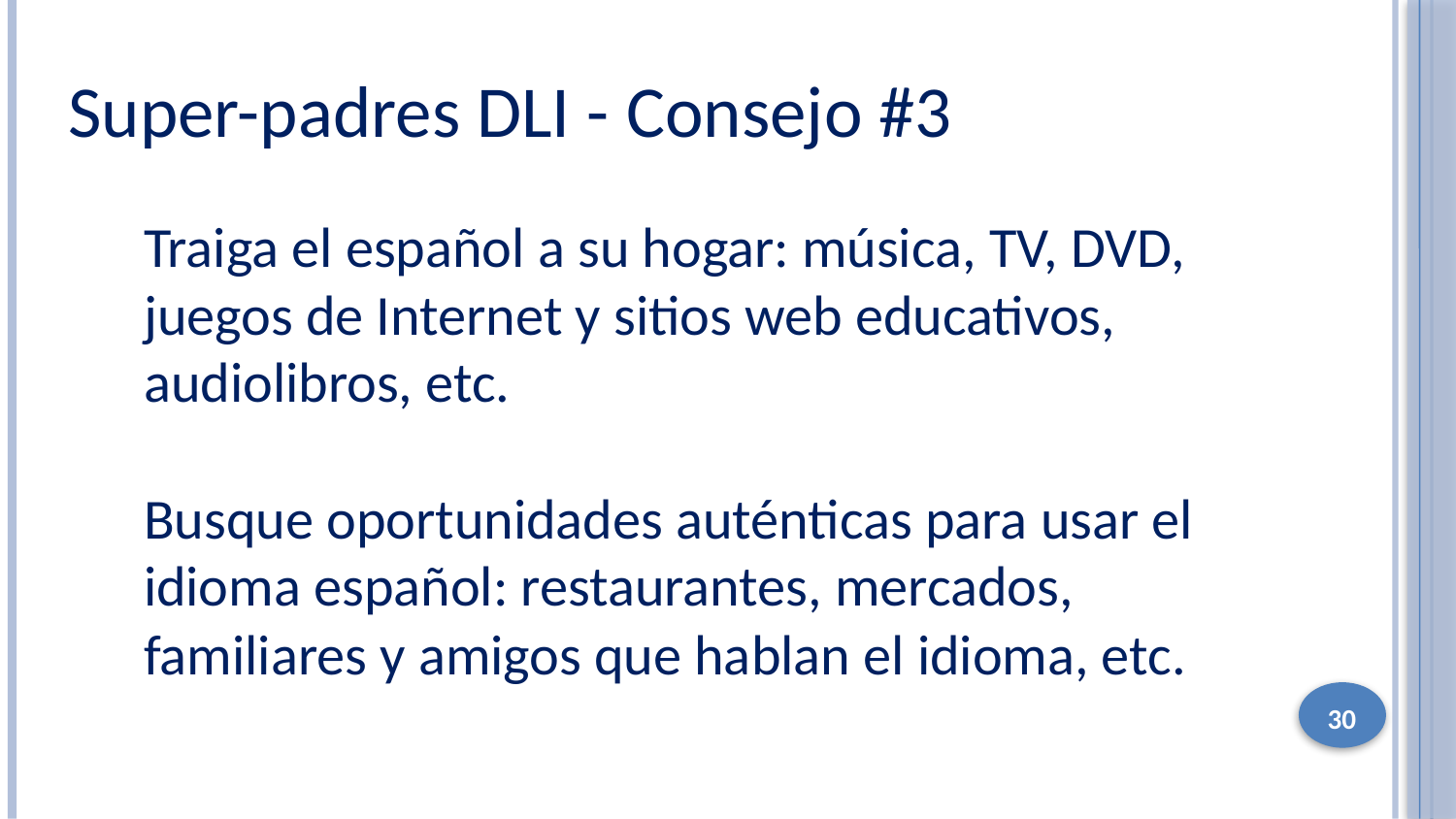

Super-padres DLI - Consejo #3
Traiga el español a su hogar: música, TV, DVD, juegos de Internet y sitios web educativos, audiolibros, etc.

Busque oportunidades auténticas para usar el idioma español: restaurantes, mercados, familiares y amigos que hablan el idioma, etc.
30